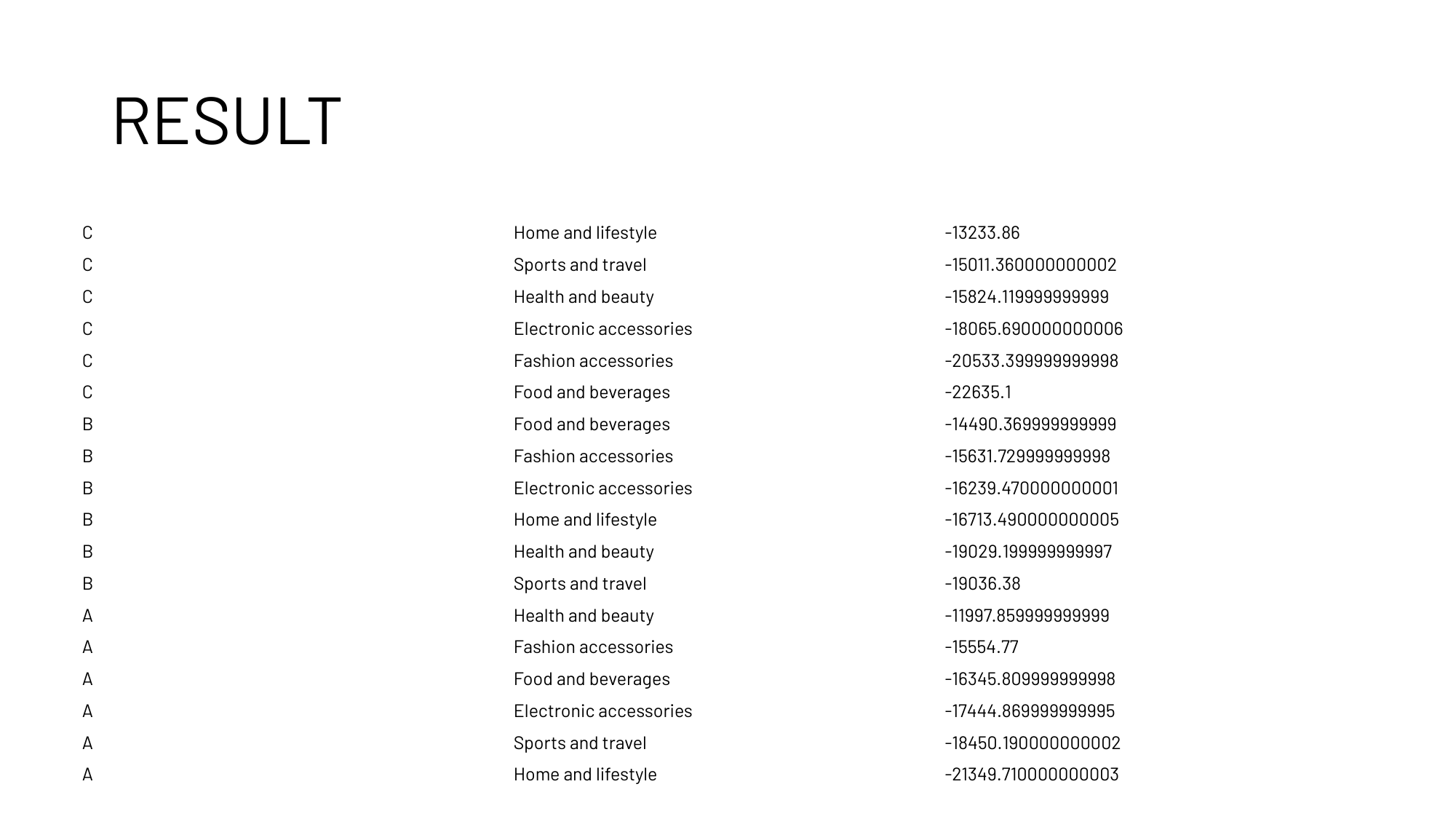

# RESULT
| C | Home and lifestyle | -13233.86 |
| --- | --- | --- |
| C | Sports and travel | -15011.360000000002 |
| C | Health and beauty | -15824.119999999999 |
| C | Electronic accessories | -18065.690000000006 |
| C | Fashion accessories | -20533.399999999998 |
| C | Food and beverages | -22635.1 |
| B | Food and beverages | -14490.369999999999 |
| B | Fashion accessories | -15631.729999999998 |
| B | Electronic accessories | -16239.470000000001 |
| B | Home and lifestyle | -16713.490000000005 |
| B | Health and beauty | -19029.199999999997 |
| B | Sports and travel | -19036.38 |
| A | Health and beauty | -11997.859999999999 |
| A | Fashion accessories | -15554.77 |
| A | Food and beverages | -16345.809999999998 |
| A | Electronic accessories | -17444.869999999995 |
| A | Sports and travel | -18450.190000000002 |
| A | Home and lifestyle | -21349.710000000003 |